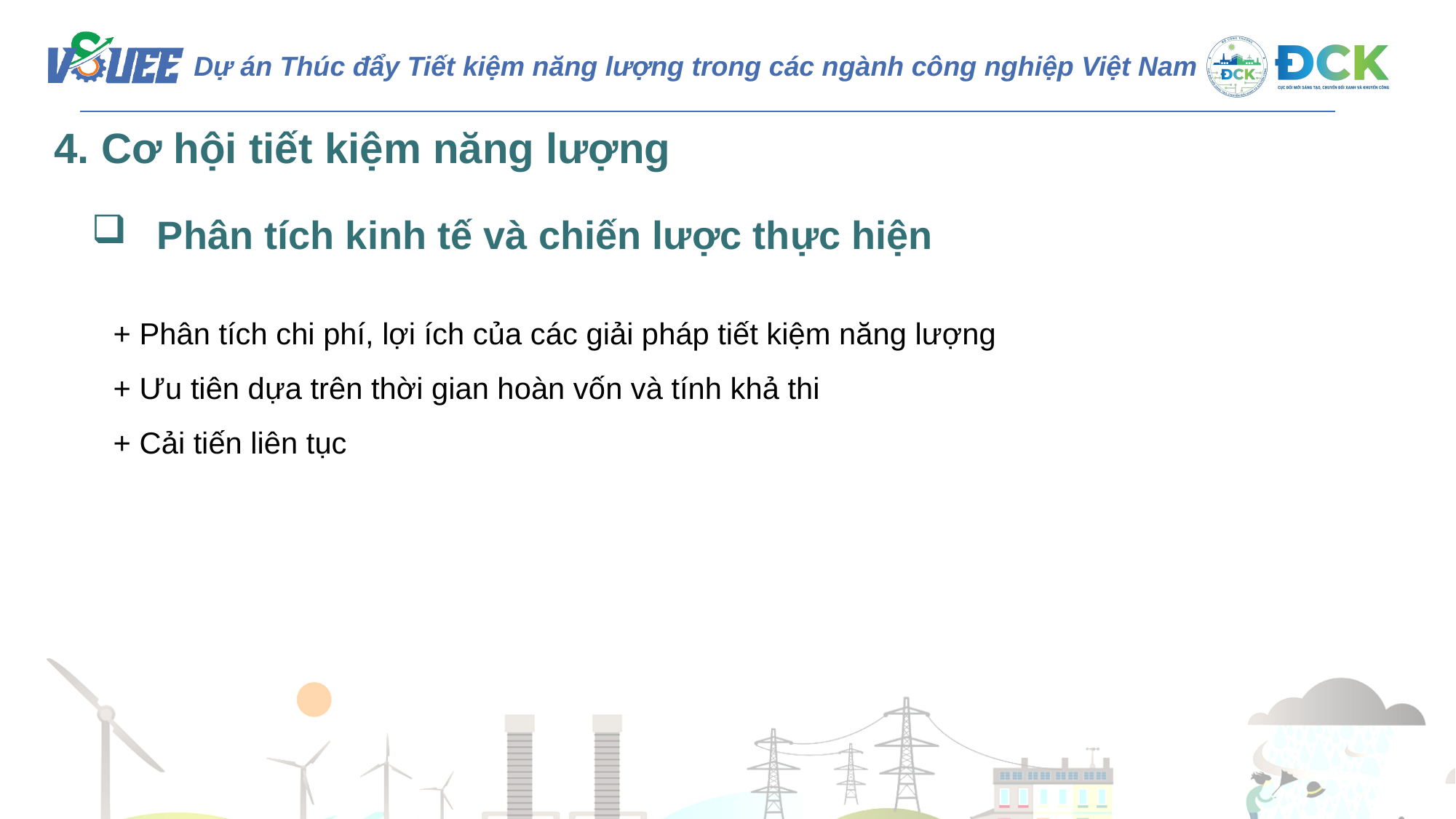

4. Cơ hội tiết kiệm năng lượng
 Phân tích kinh tế và chiến lược thực hiện
+ Phân tích chi phí, lợi ích của các giải pháp tiết kiệm năng lượng
+ Ưu tiên dựa trên thời gian hoàn vốn và tính khả thi
+ Cải tiến liên tục